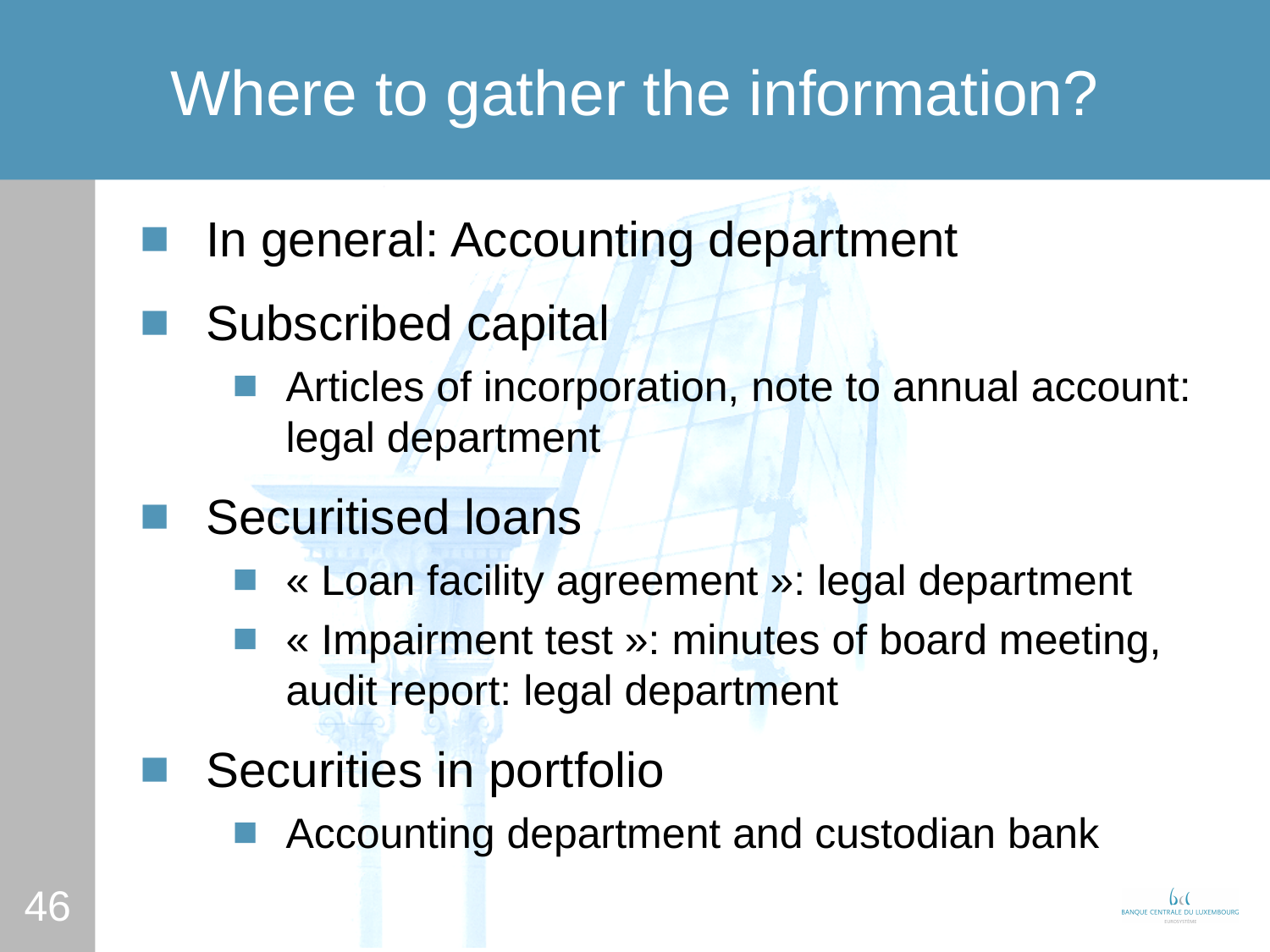

# Where to gather the information?
In general: Accounting department
Subscribed capital
Articles of incorporation, note to annual account: legal department
Securitised loans
« Loan facility agreement »: legal department
« Impairment test »: minutes of board meeting, audit report: legal department
Securities in portfolio
Accounting department and custodian bank
46